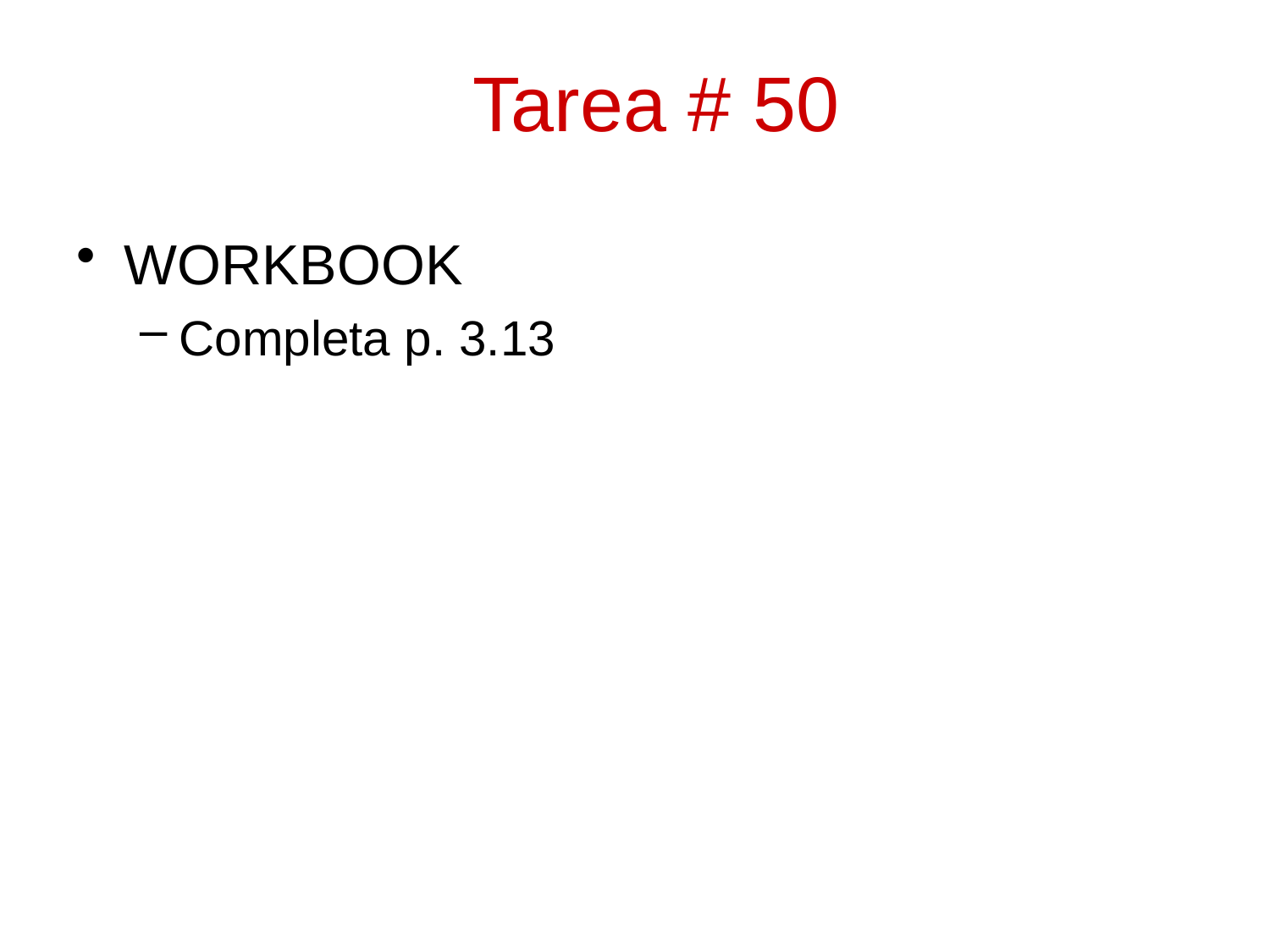

Tarea # 50
WORKBOOK
Completa p. 3.13